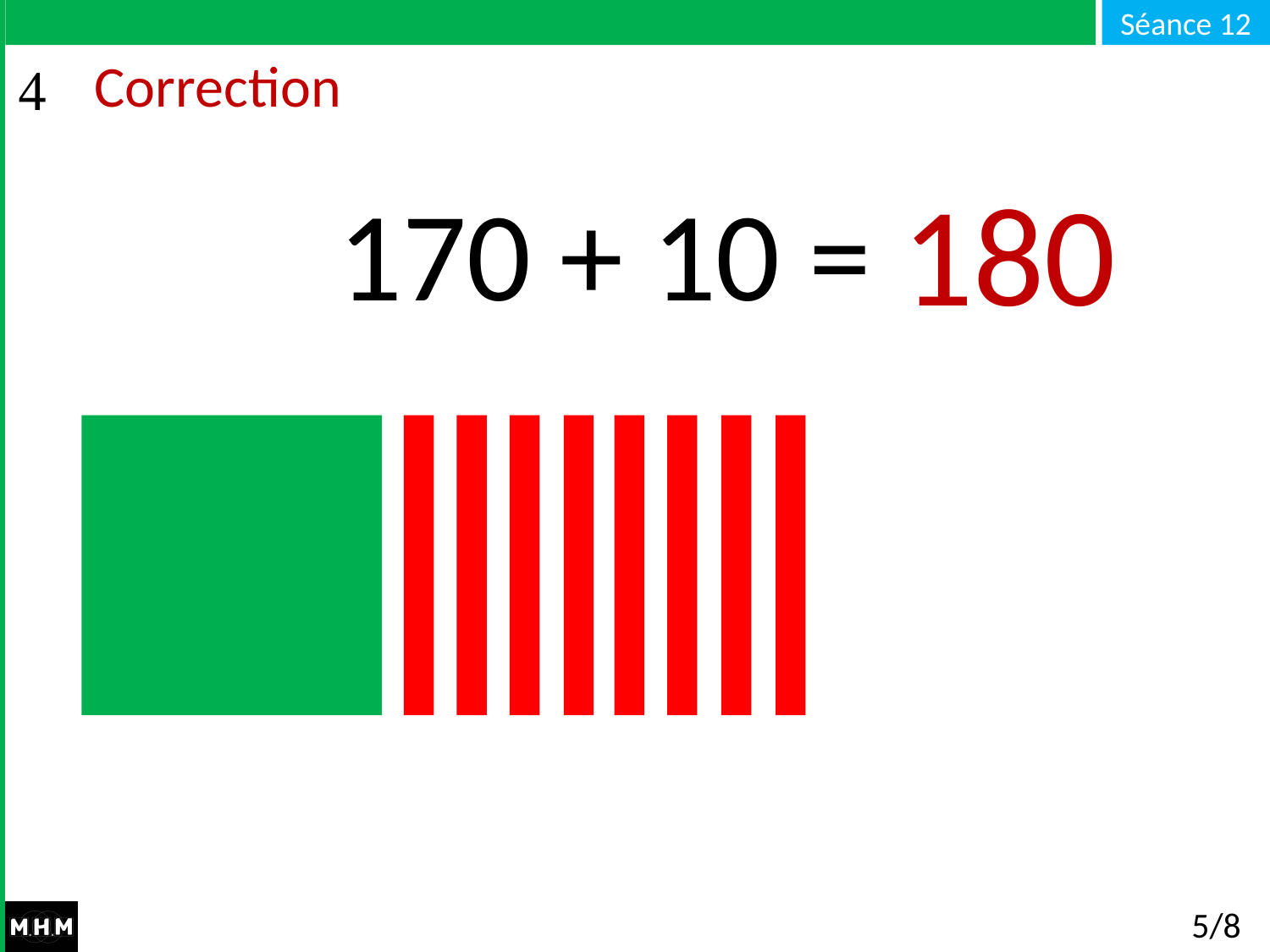

# Correction
180
170 + 10 = …

5/8